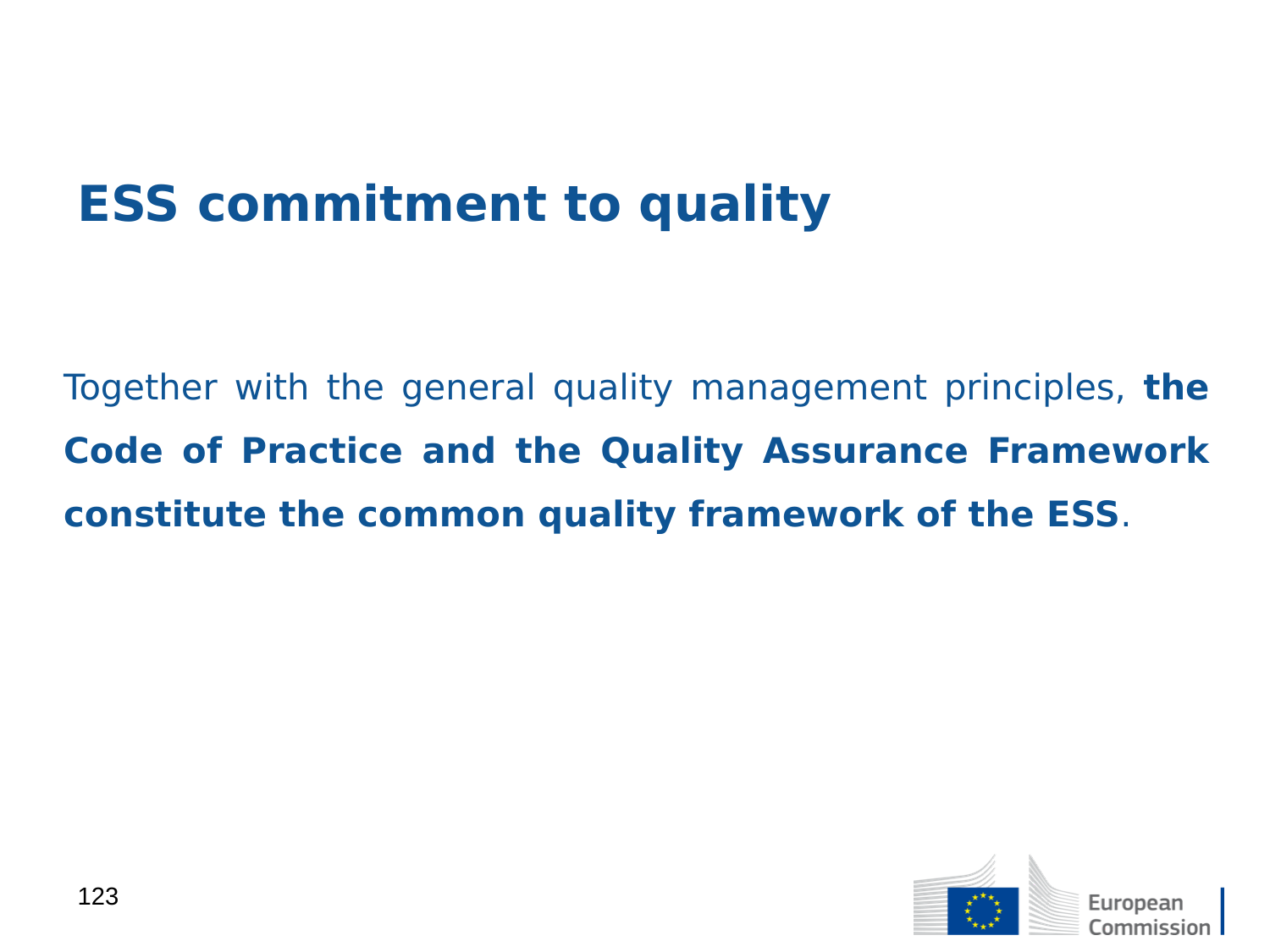

# ESS commitment to quality
Together with the general quality management principles, the Code of Practice and the Quality Assurance Framework constitute the common quality framework of the ESS.

123